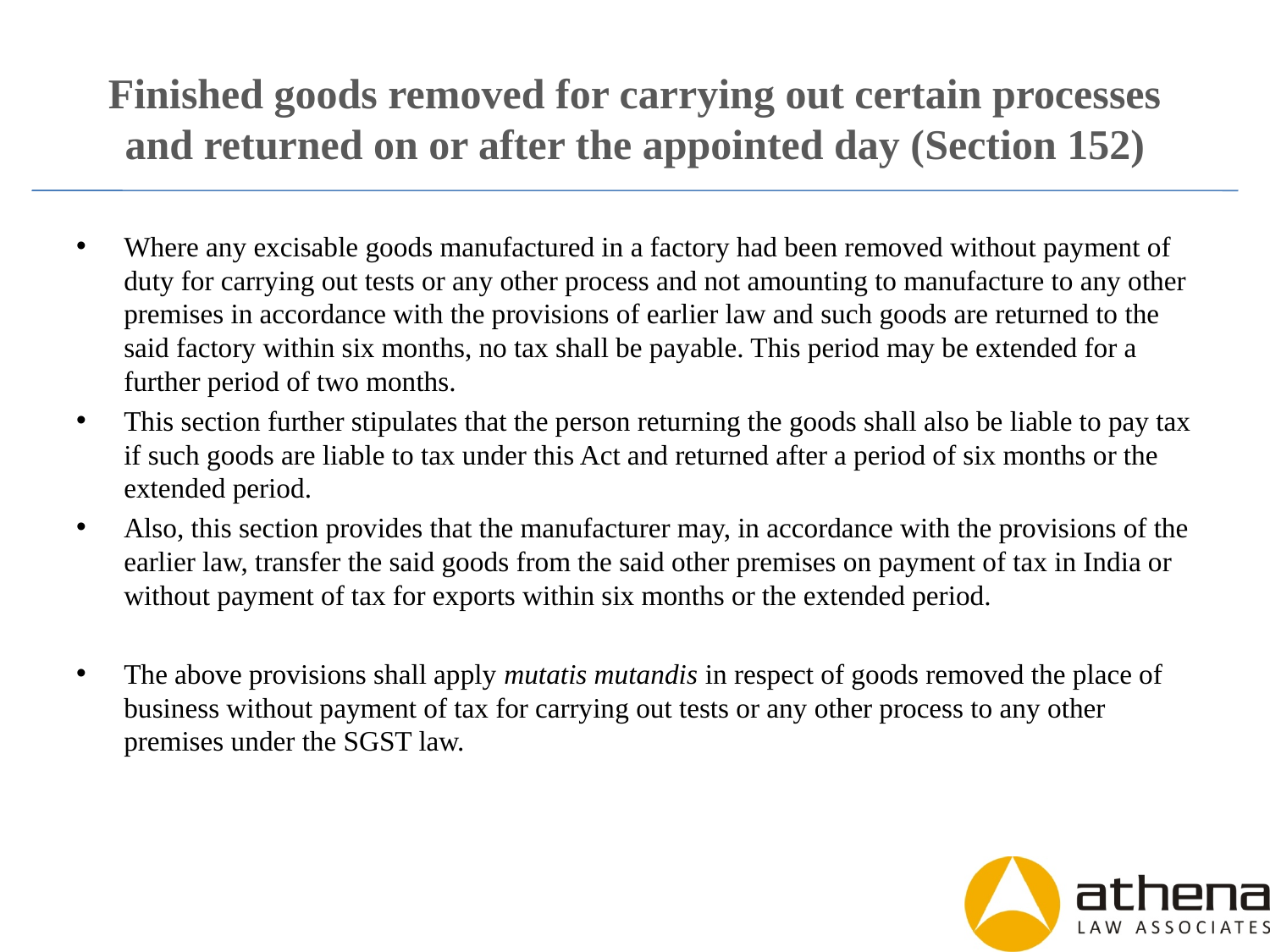

# Finished goods removed for carrying out certain processes and returned on or after the appointed day (Section 152)
Where any excisable goods manufactured in a factory had been removed without payment of duty for carrying out tests or any other process and not amounting to manufacture to any other premises in accordance with the provisions of earlier law and such goods are returned to the said factory within six months, no tax shall be payable. This period may be extended for a further period of two months.
This section further stipulates that the person returning the goods shall also be liable to pay tax if such goods are liable to tax under this Act and returned after a period of six months or the extended period.
Also, this section provides that the manufacturer may, in accordance with the provisions of the earlier law, transfer the said goods from the said other premises on payment of tax in India or without payment of tax for exports within six months or the extended period.

The above provisions shall apply mutatis mutandis in respect of goods removed the place of business without payment of tax for carrying out tests or any other process to any other premises under the SGST law.